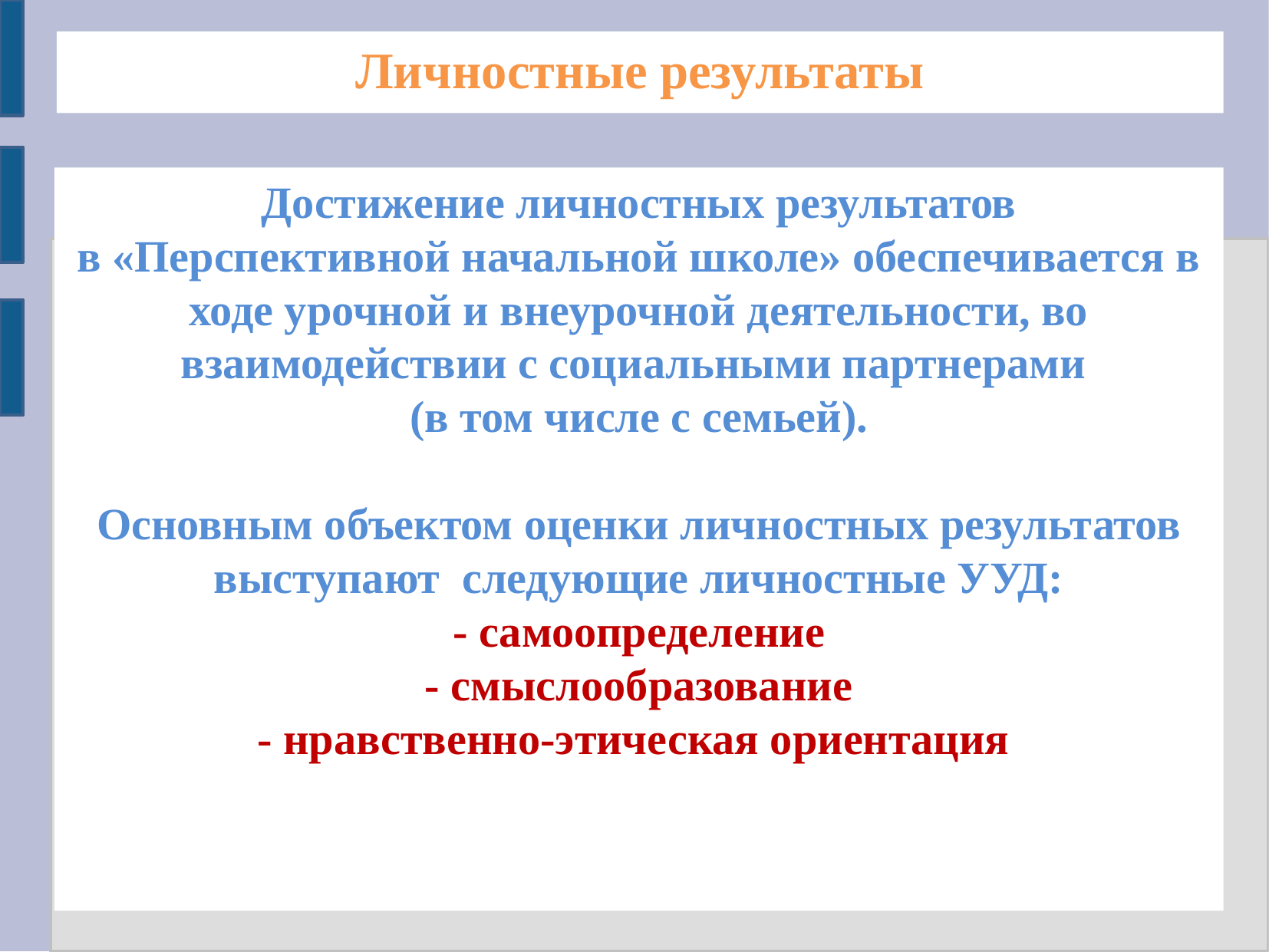

Личностные результаты
Достижение личностных результатов
в «Перспективной начальной школе» обеспечивается в ходе урочной и внеурочной деятельности, во взаимодействии с социальными партнерами
(в том числе с семьей).

Основным объектом оценки личностных результатов выступают  следующие личностные УУД:
- самоопределение
- смыслообразование
- нравственно-этическая ориентация